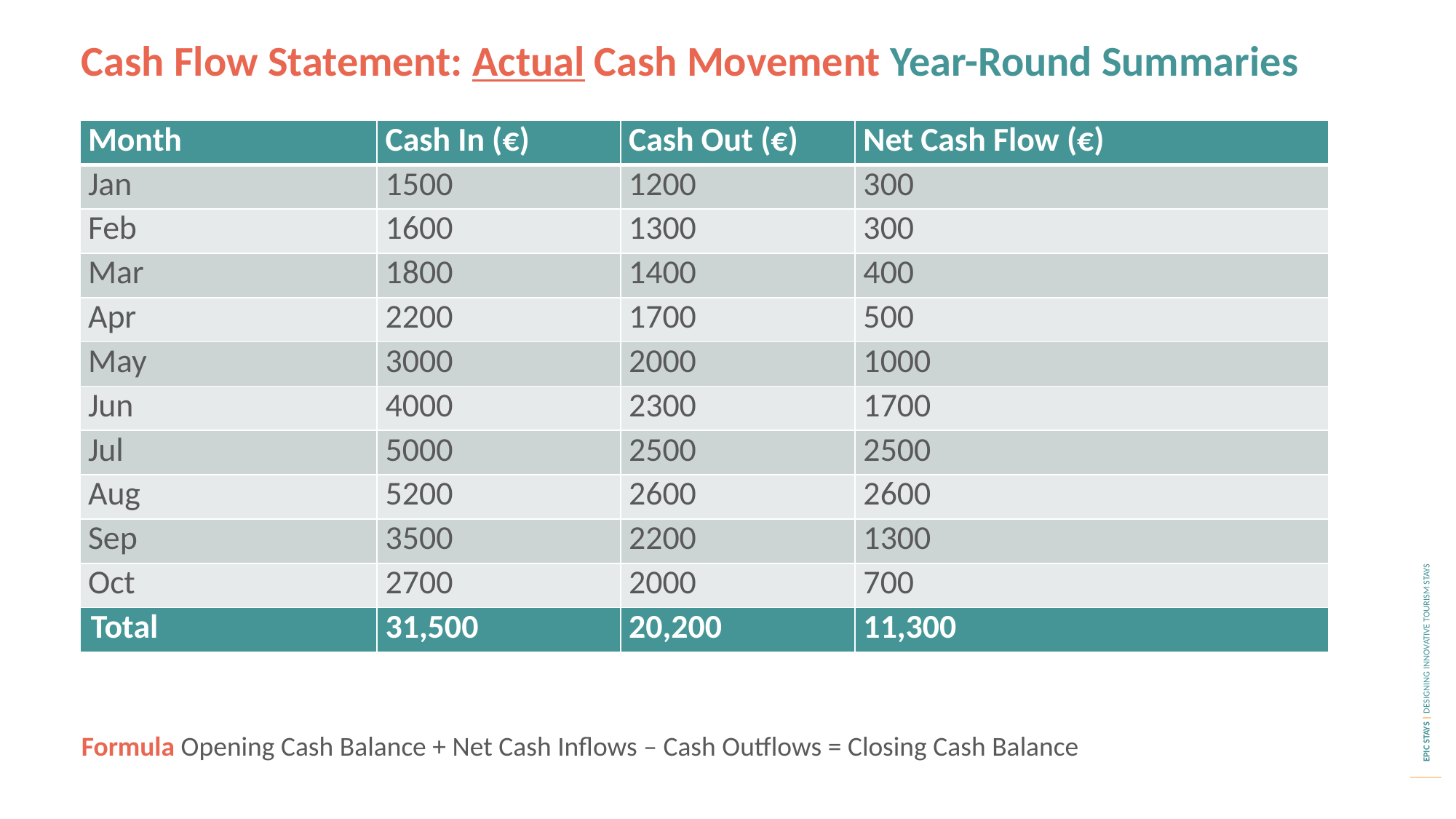

Cash Flow Statement: Actual Cash Movement Year-Round Summaries
| Month | Cash In (€) | Cash Out (€) | Net Cash Flow (€) |
| --- | --- | --- | --- |
| Jan | 1500 | 1200 | 300 |
| Feb | 1600 | 1300 | 300 |
| Mar | 1800 | 1400 | 400 |
| Apr | 2200 | 1700 | 500 |
| May | 3000 | 2000 | 1000 |
| Jun | 4000 | 2300 | 1700 |
| Jul | 5000 | 2500 | 2500 |
| Aug | 5200 | 2600 | 2600 |
| Sep | 3500 | 2200 | 1300 |
| Oct | 2700 | 2000 | 700 |
| Total | 31,500 | 20,200 | 11,300 |
Formula Opening Cash Balance + Net Cash Inflows – Cash Outflows = Closing Cash Balance